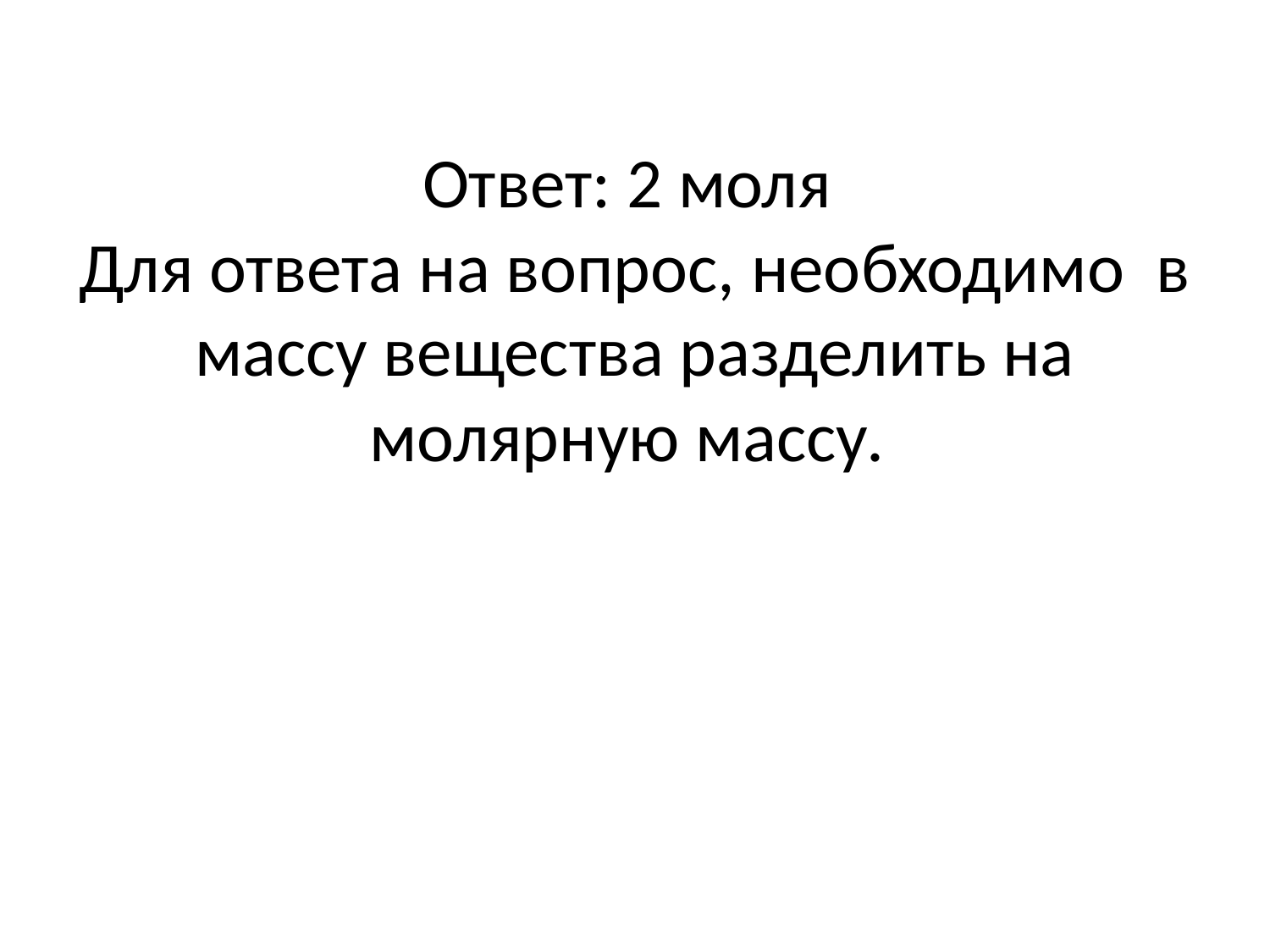

# Ответ: 2 моля Для ответа на вопрос, необходимо  в массу вещества разделить на молярную массу.